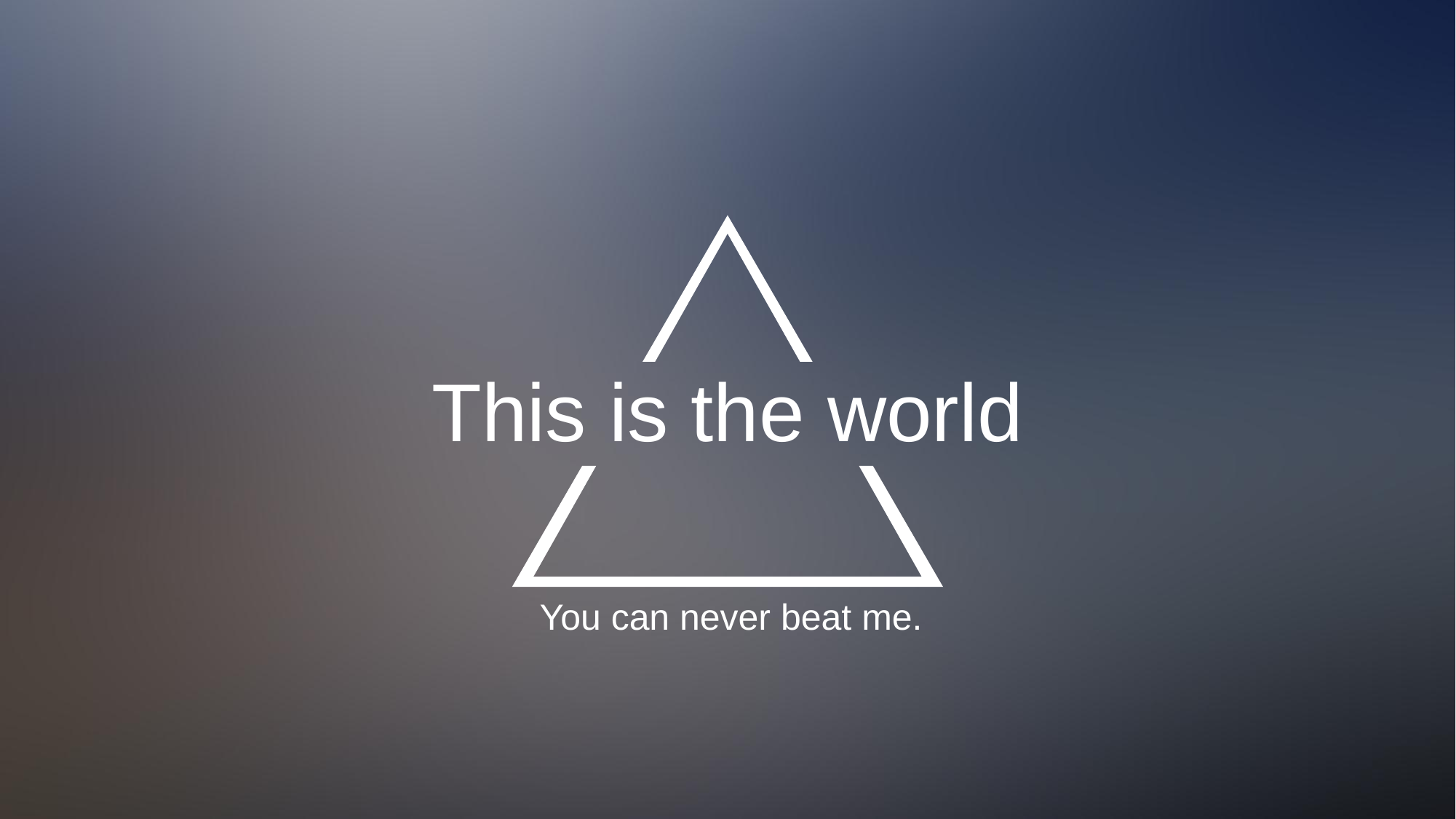

This is the world
You can never beat me.